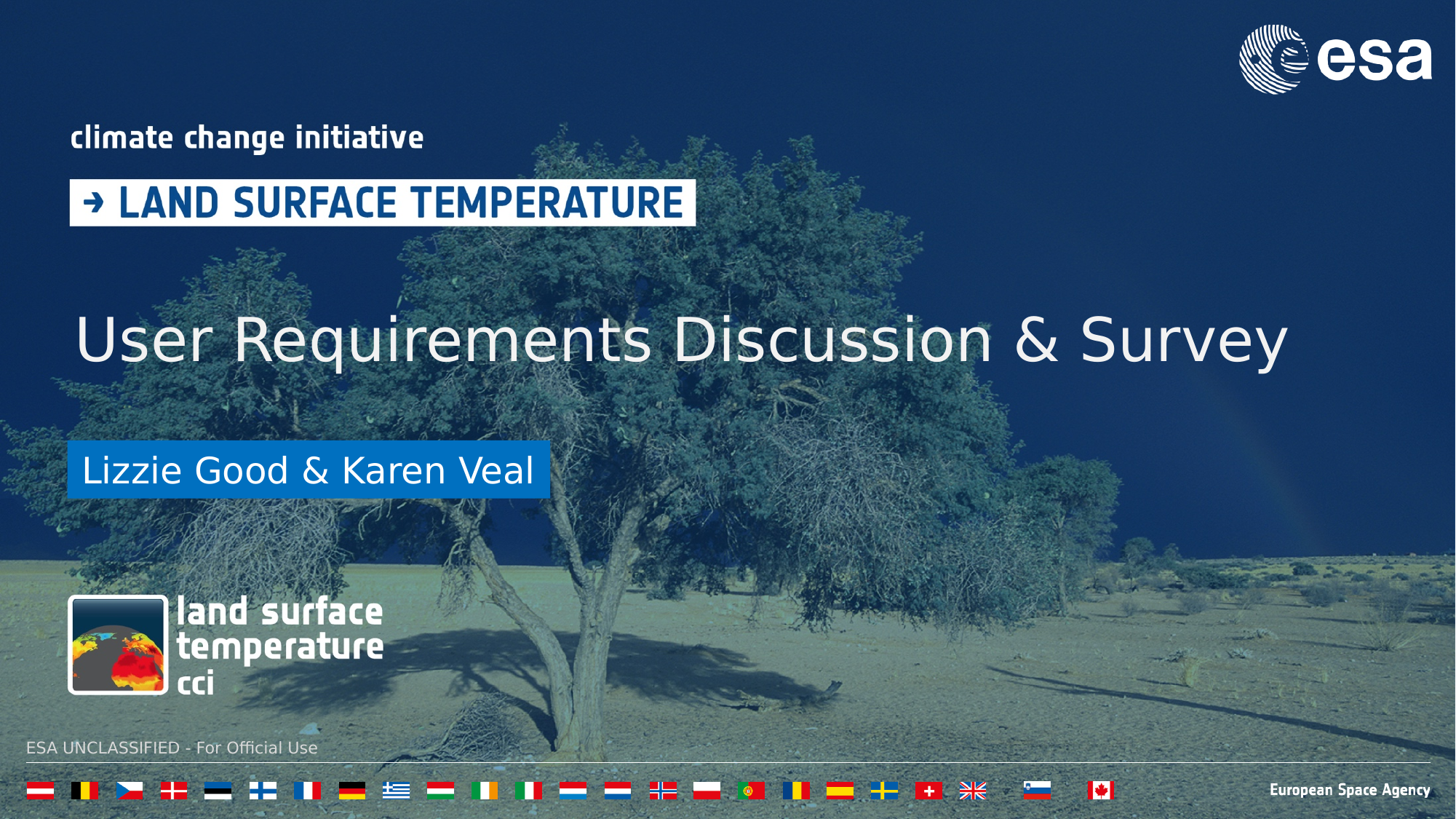

User Requirements Discussion & Survey
Lizzie Good & Karen Veal